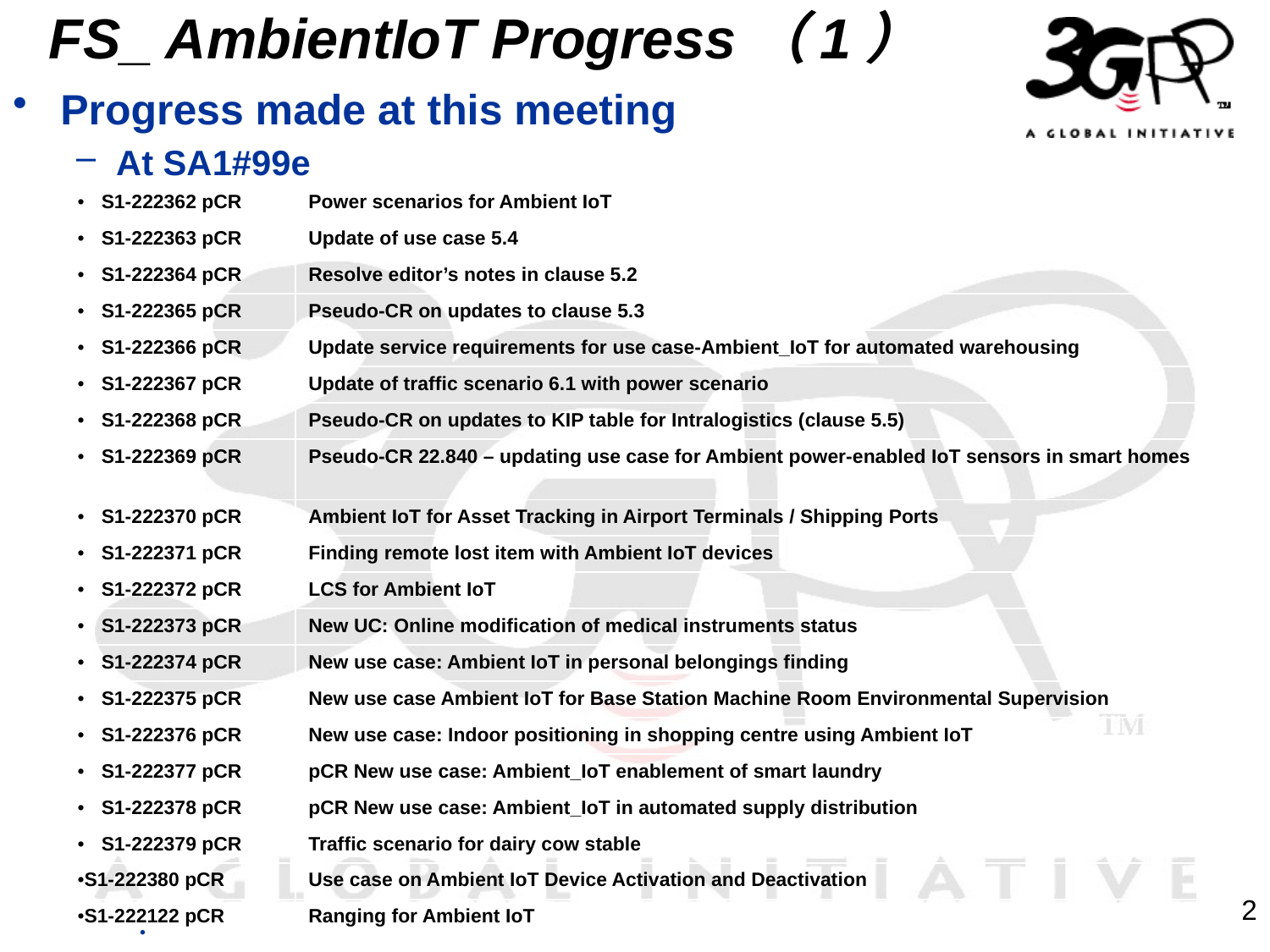

# FS_ AmbientIoT Progress（1）
Progress made at this meeting
At SA1#99e

| S1-222362 pCR | Power scenarios for Ambient IoT |
| --- | --- |
| S1-222363 pCR | Update of use case 5.4 |
| S1-222364 pCR | Resolve editor’s notes in clause 5.2 |
| S1-222365 pCR | Pseudo-CR on updates to clause 5.3 |
| S1-222366 pCR | Update service requirements for use case-Ambient\_IoT for automated warehousing |
| S1-222367 pCR | Update of traffic scenario 6.1 with power scenario |
| S1-222368 pCR | Pseudo-CR on updates to KIP table for Intralogistics (clause 5.5) |
| S1-222369 pCR | Pseudo-CR 22.840 – updating use case for Ambient power-enabled IoT sensors in smart homes |
| S1-222370 pCR | Ambient IoT for Asset Tracking in Airport Terminals / Shipping Ports |
| S1-222371 pCR | Finding remote lost item with Ambient IoT devices |
| S1-222372 pCR | LCS for Ambient IoT |
| S1-222373 pCR | New UC: Online modification of medical instruments status |
| S1-222374 pCR | New use case: Ambient IoT in personal belongings finding |
| S1-222375 pCR | New use case Ambient IoT for Base Station Machine Room Environmental Supervision |
| S1-222376 pCR | New use case: Indoor positioning in shopping centre using Ambient IoT |
| S1-222377 pCR | pCR New use case: Ambient\_IoT enablement of smart laundry |
| S1-222378 pCR | pCR New use case: Ambient\_IoT in automated supply distribution |
| S1-222379 pCR | Traffic scenario for dairy cow stable |
| S1-222380 pCR | Use case on Ambient IoT Device Activation and Deactivation |
| S1-222122 pCR | Ranging for Ambient IoT |
2